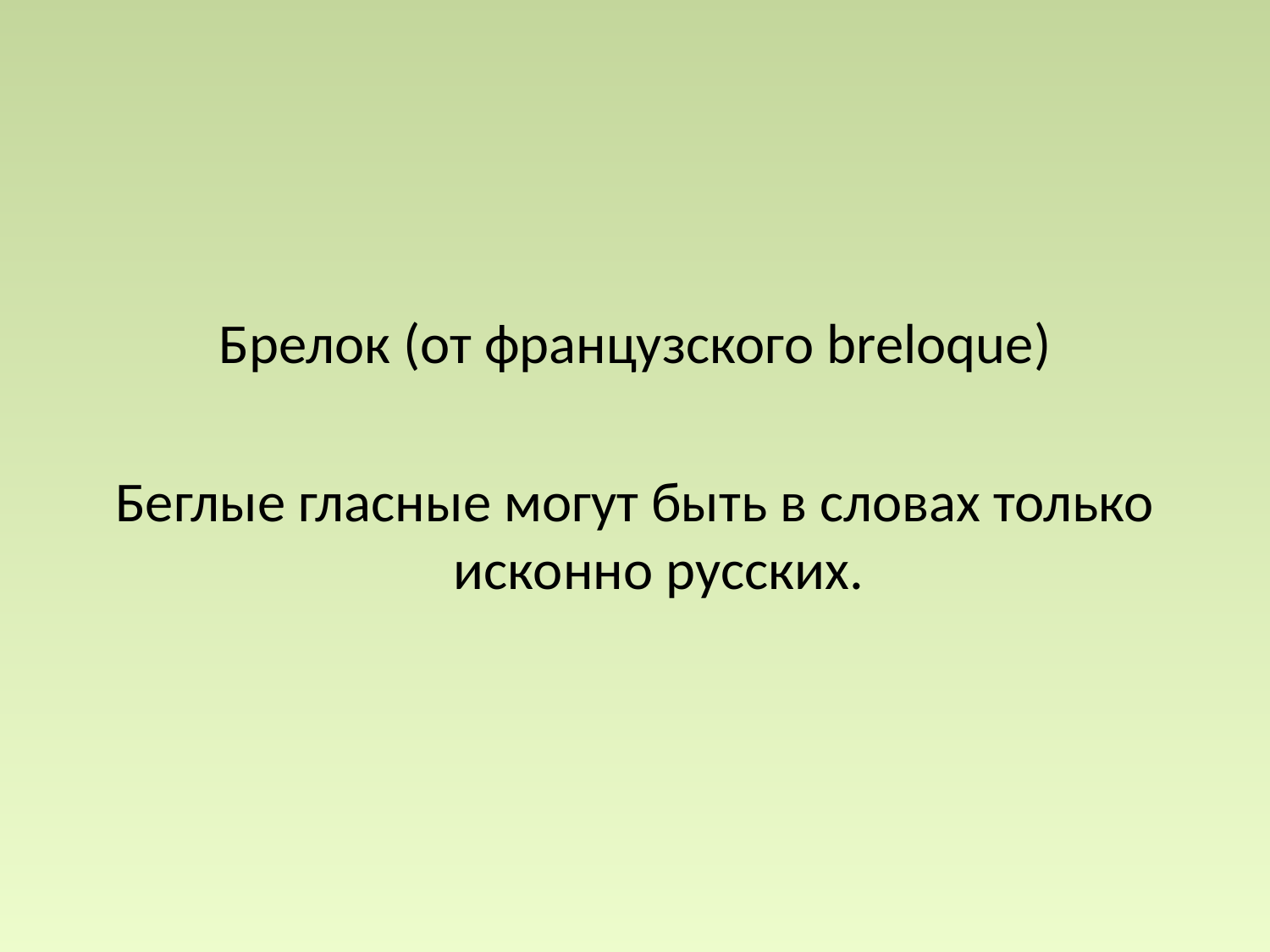

#

Брелок (от французского breloque)

Беглые гласные могут быть в словах только исконно русских.